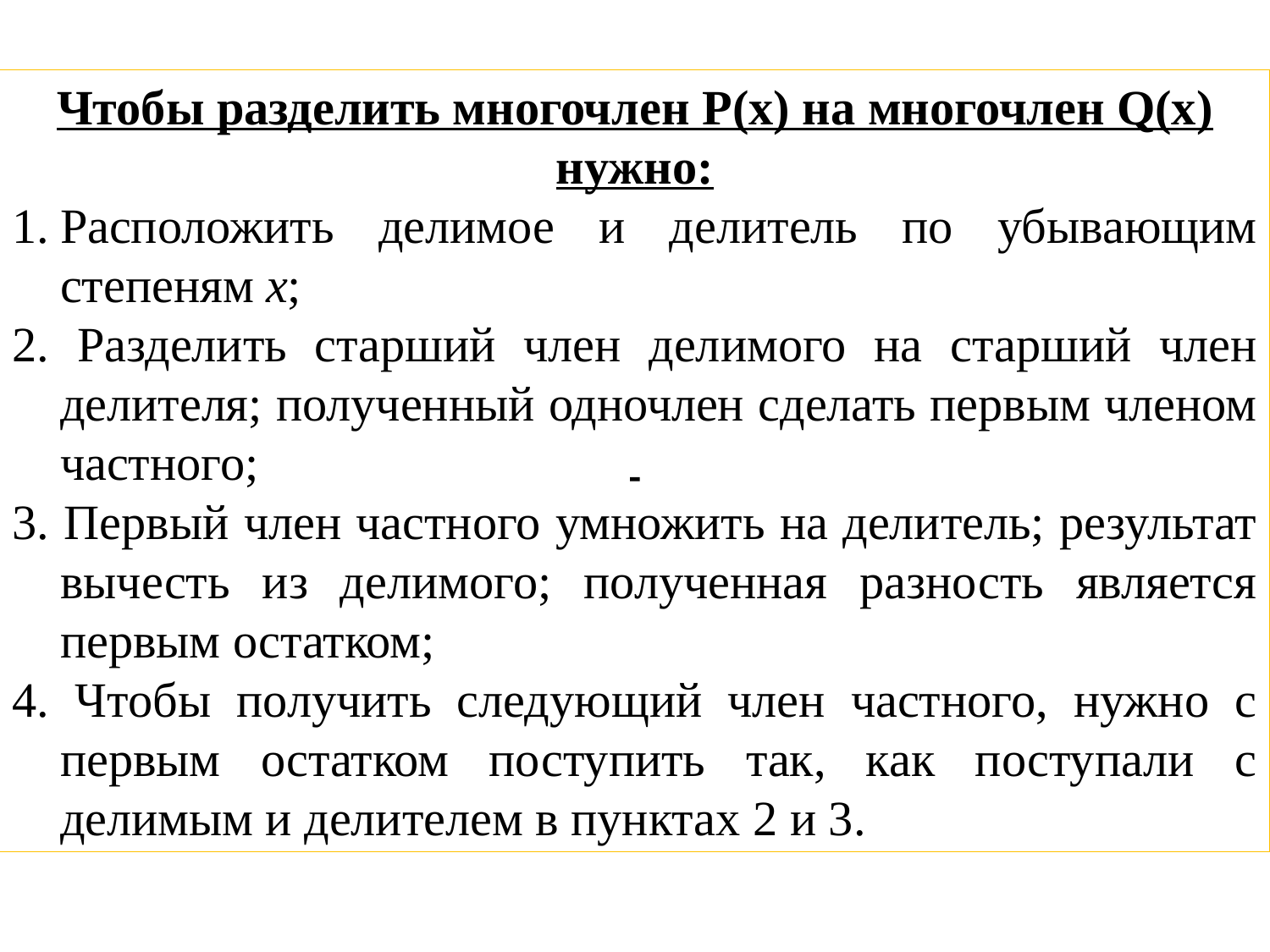

Чтобы разделить многочлен P(x) на многочлен Q(x) нужно:
Расположить делимое и делитель по убывающим степеням х;
2. Разделить старший член делимого на старший член делителя; полученный одночлен сделать первым членом частного;
3. Первый член частного умножить на делитель; результат вычесть из делимого; полученная разность является первым остатком;
4. Чтобы получить следующий член частного, нужно с первым остатком поступить так, как поступали с делимым и делителем в пунктах 2 и 3.
−